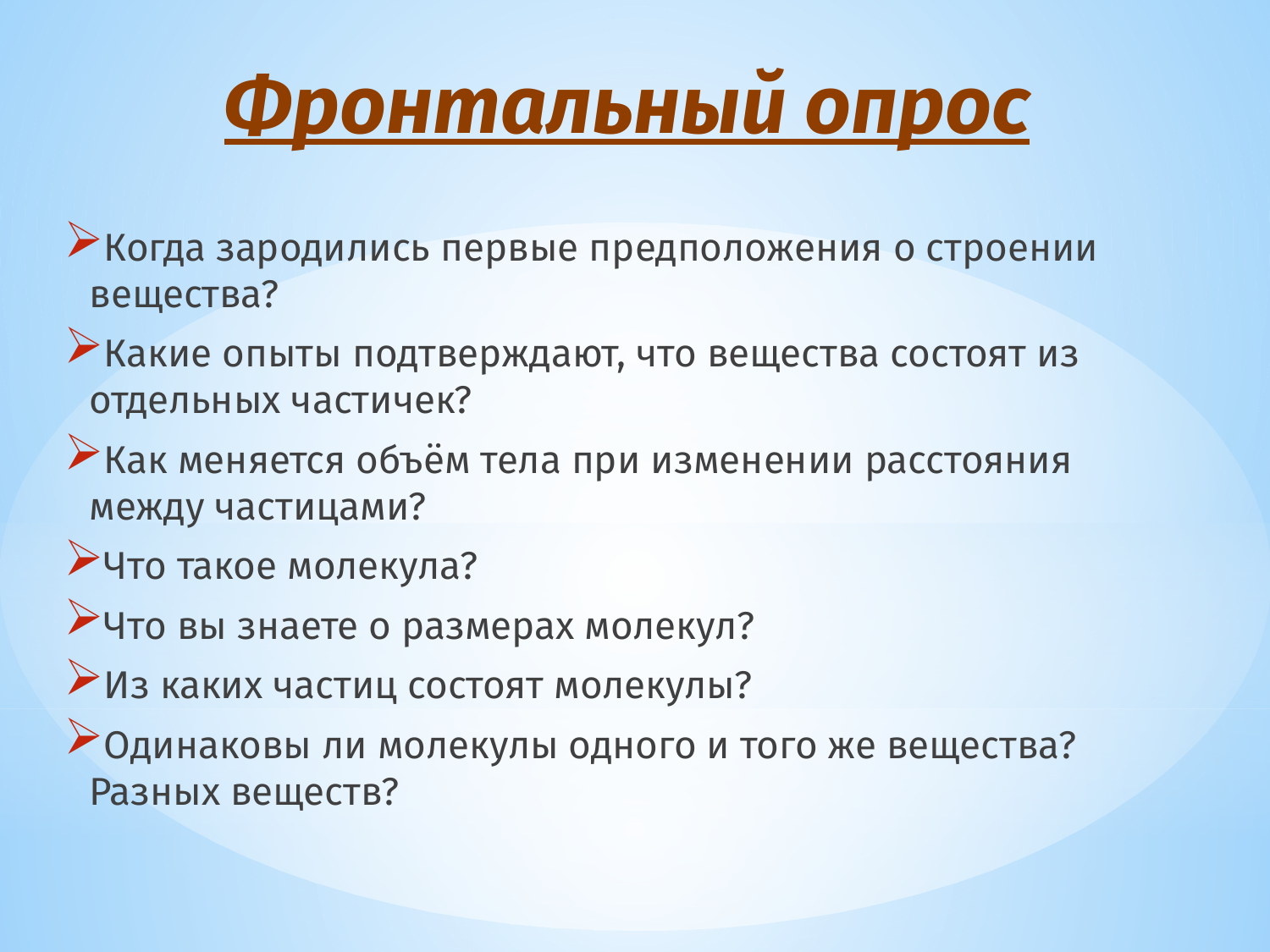

# Фронтальный опрос
Когда зародились первые предположения о строении вещества?
Какие опыты подтверждают, что вещества состоят из отдельных частичек?
Как меняется объём тела при изменении расстояния между частицами?
Что такое молекула?
Что вы знаете о размерах молекул?
Из каких частиц состоят молекулы?
Одинаковы ли молекулы одного и того же вещества? Разных веществ?